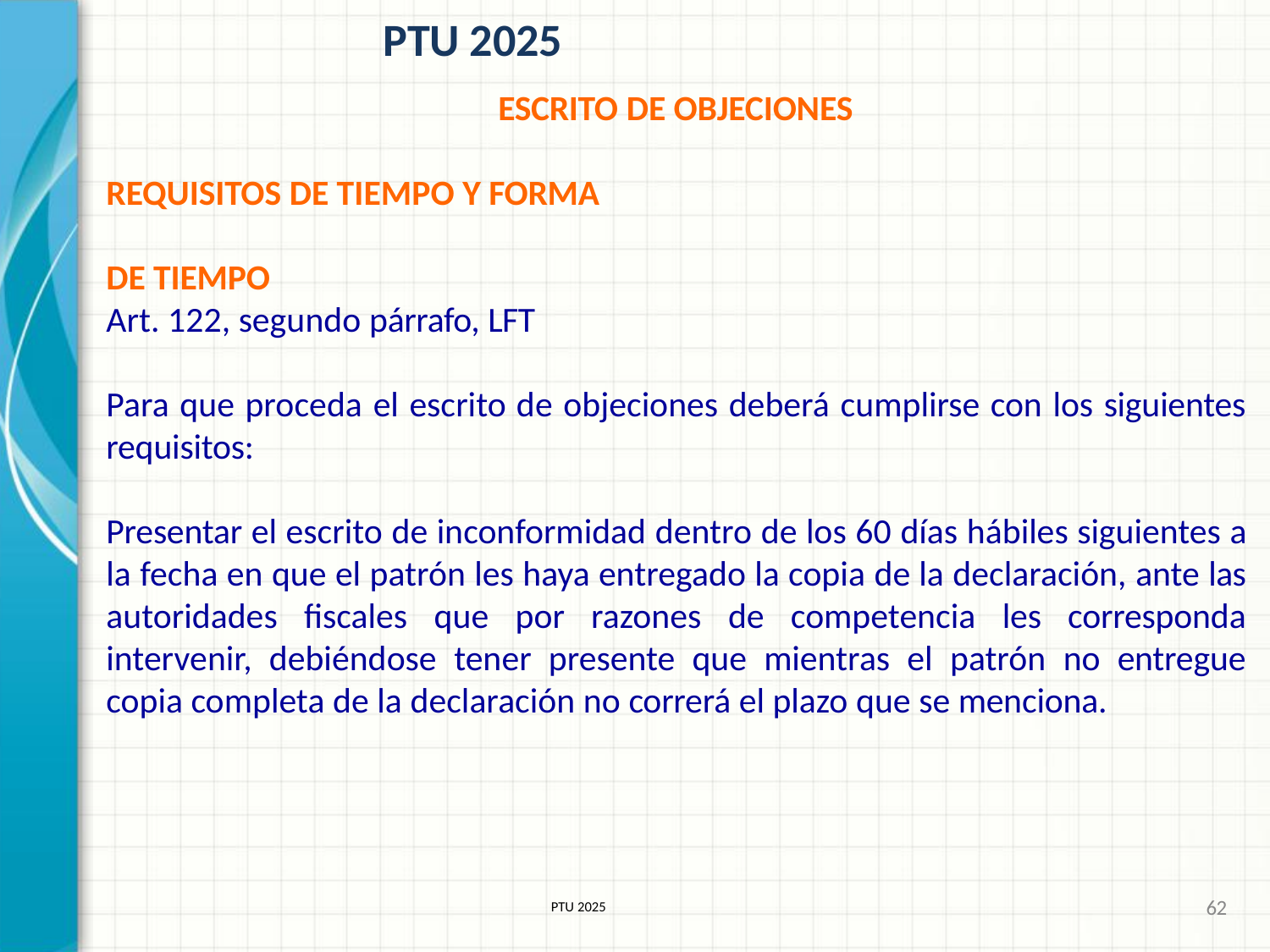

# PTU 2025
ESCRITO DE OBJECIONES
REQUISITOS DE TIEMPO Y FORMA
DE TIEMPO
Art. 122, segundo párrafo, LFT
Para que proceda el escrito de objeciones deberá cumplirse con los siguientes requisitos:
Presentar el escrito de inconformidad dentro de los 60 días hábiles siguientes a la fecha en que el patrón les haya entregado la copia de la declaración, ante las autoridades  fiscales  que  por  razones  de  competencia  les  corresponda intervenir, debiéndose tener presente que mientras el patrón no entregue copia completa de la declaración no correrá el plazo que se menciona.
62
PTU 2025